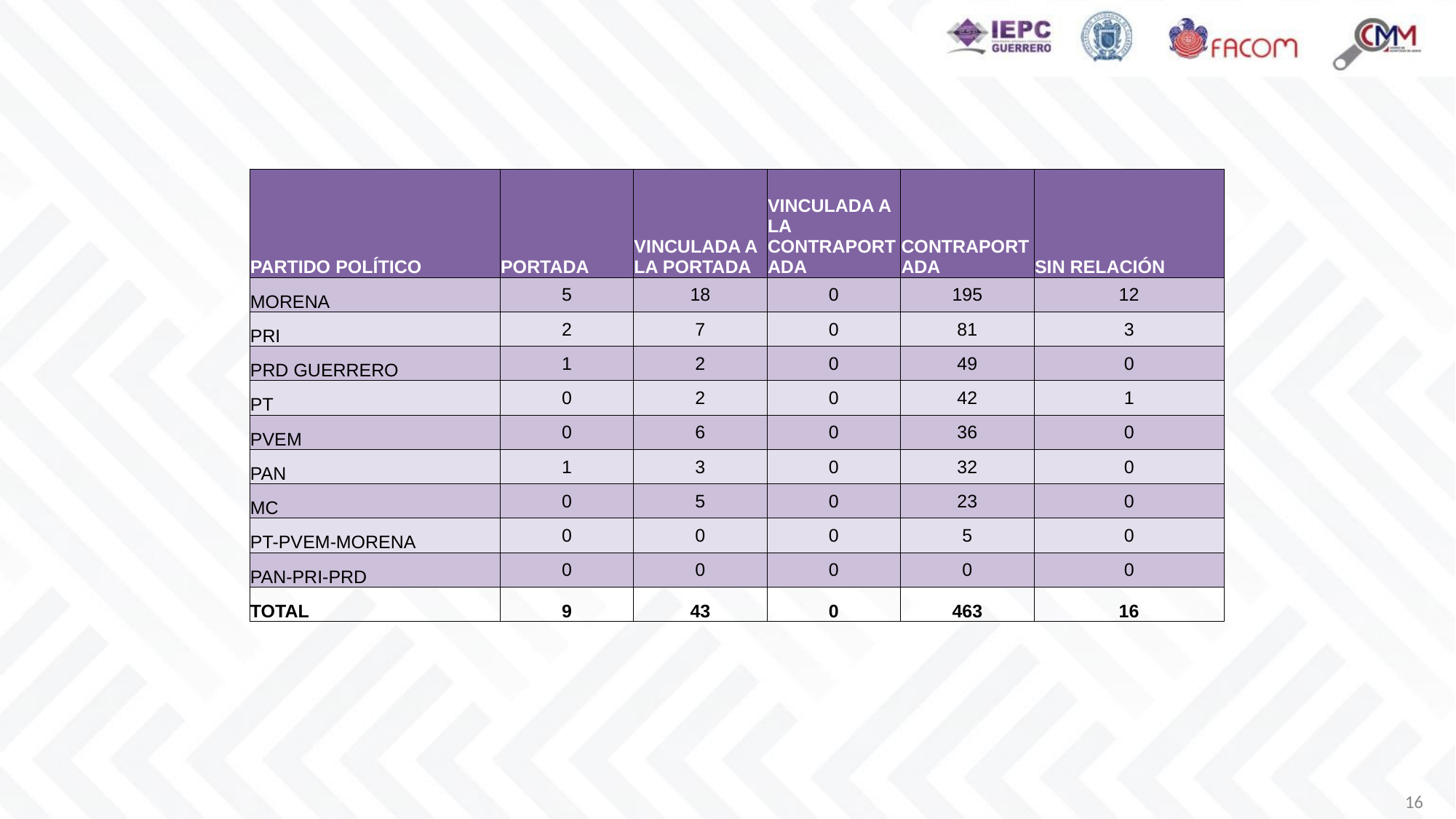

| PARTIDO POLÍTICO | PORTADA | VINCULADA A LA PORTADA | VINCULADA A LA CONTRAPORTADA | CONTRAPORTADA | SIN RELACIÓN |
| --- | --- | --- | --- | --- | --- |
| MORENA | 5 | 18 | 0 | 195 | 12 |
| PRI | 2 | 7 | 0 | 81 | 3 |
| PRD GUERRERO | 1 | 2 | 0 | 49 | 0 |
| PT | 0 | 2 | 0 | 42 | 1 |
| PVEM | 0 | 6 | 0 | 36 | 0 |
| PAN | 1 | 3 | 0 | 32 | 0 |
| MC | 0 | 5 | 0 | 23 | 0 |
| PT-PVEM-MORENA | 0 | 0 | 0 | 5 | 0 |
| PAN-PRI-PRD | 0 | 0 | 0 | 0 | 0 |
| TOTAL | 9 | 43 | 0 | 463 | 16 |
16